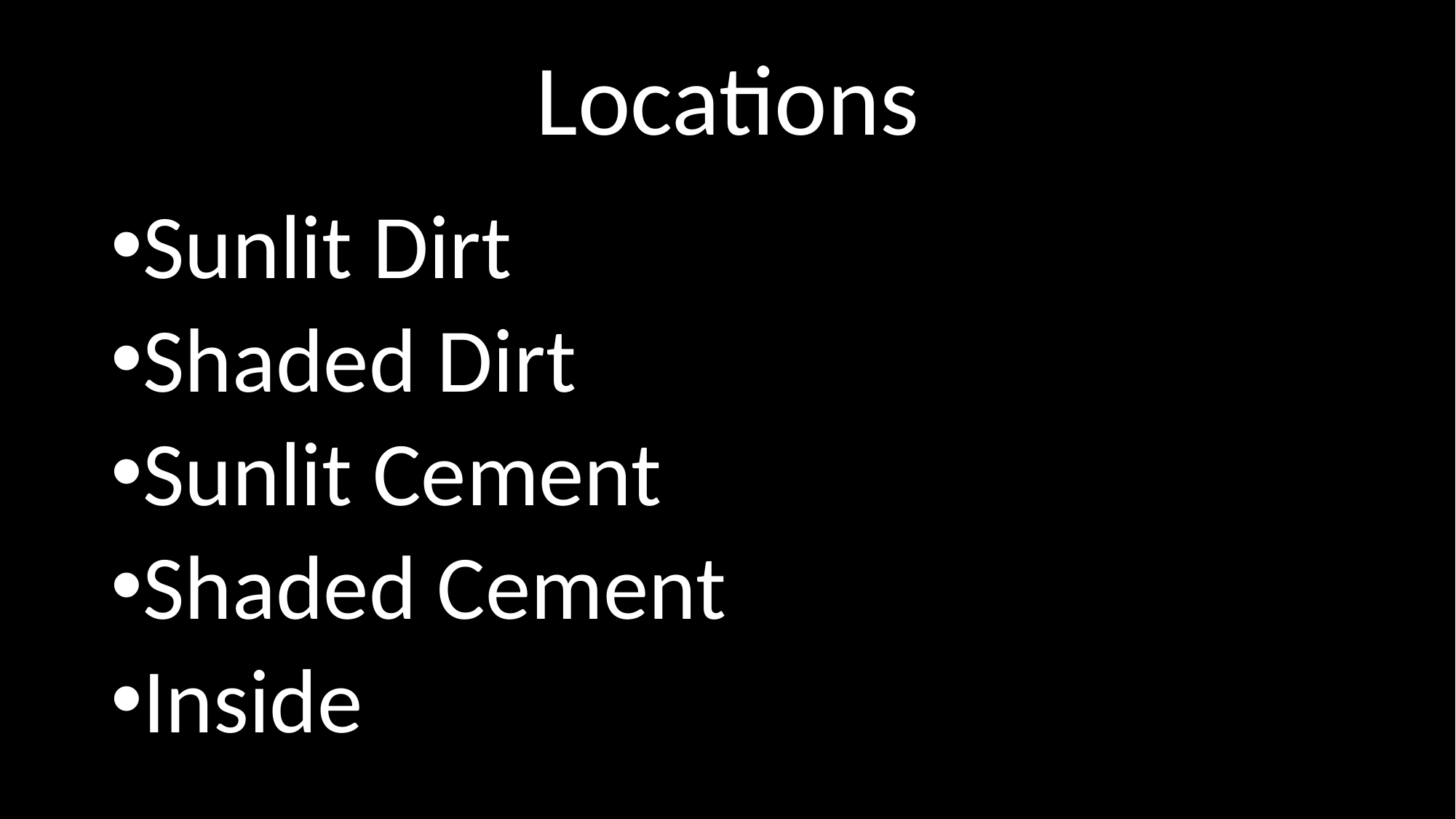

# Locations
Sunlit Dirt
Shaded Dirt
Sunlit Cement
Shaded Cement
Inside